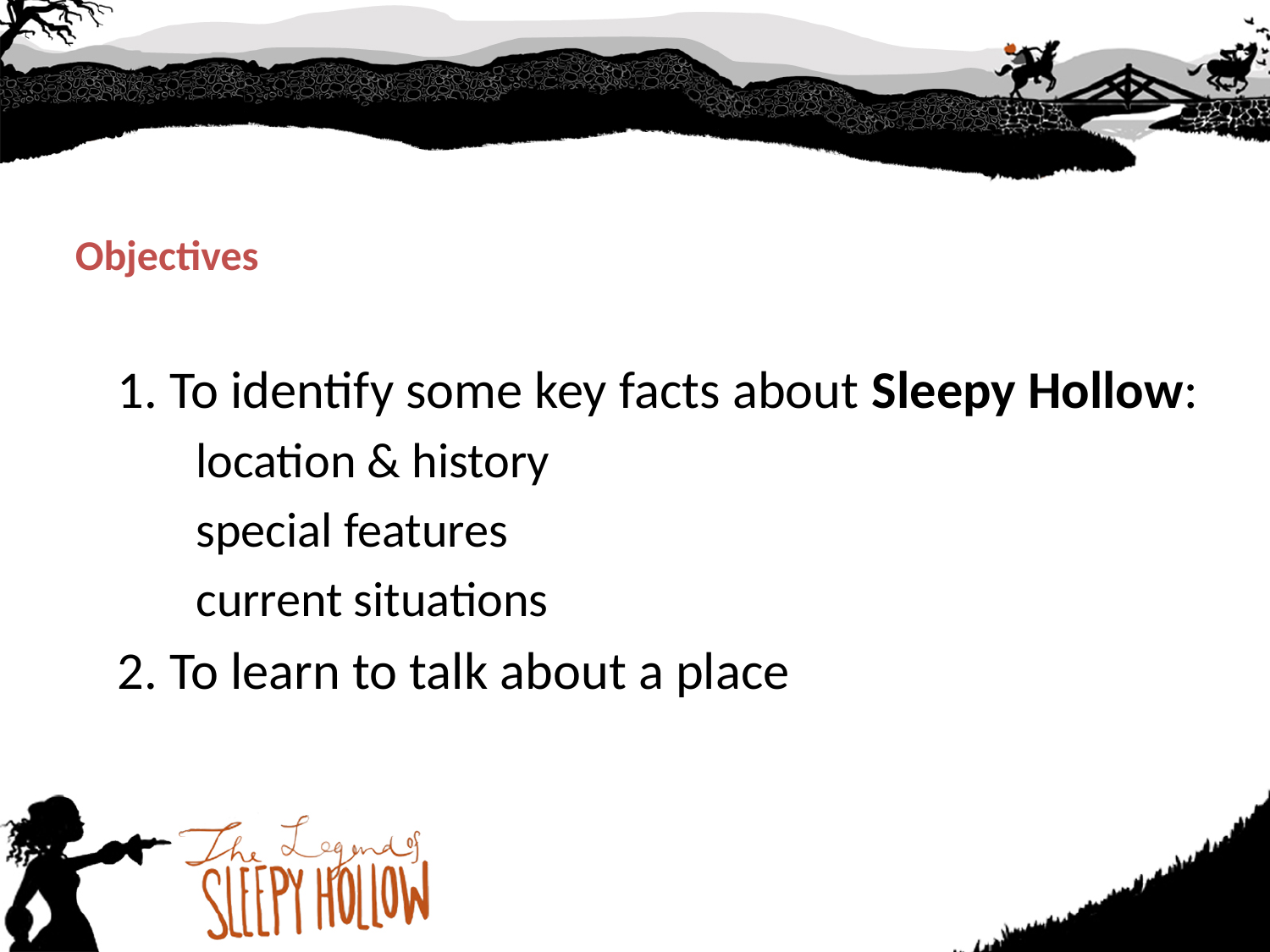

# Objectives
1. To identify some key facts about Sleepy Hollow:
       location & history
       special features
       current situations
2. To learn to talk about a place